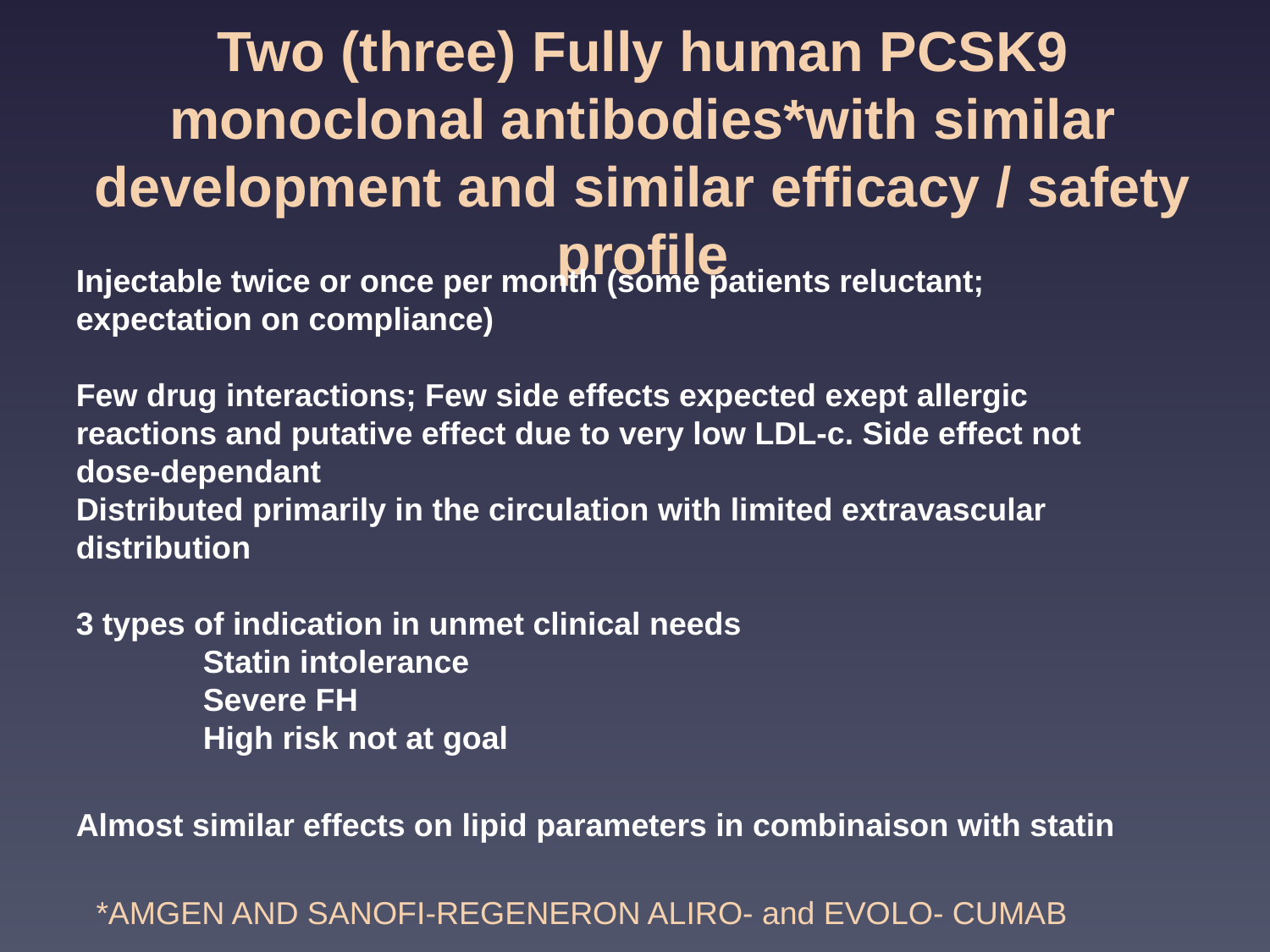

# Two (three) Fully human PCSK9 monoclonal antibodies*with similar development and similar efficacy / safety profile
Injectable twice or once per month (some patients reluctant; expectation on compliance)

Few drug interactions; Few side effects expected exept allergic reactions and putative effect due to very low LDL-c. Side effect not dose-dependant
Distributed primarily in the circulation with limited extravascular distribution

3 types of indication in unmet clinical needs
	Statin intolerance
	Severe FH
	High risk not at goal
Almost similar effects on lipid parameters in combinaison with statin

*AMGEN AND SANOFI-REGENERON ALIRO- and EVOLO- CUMAB